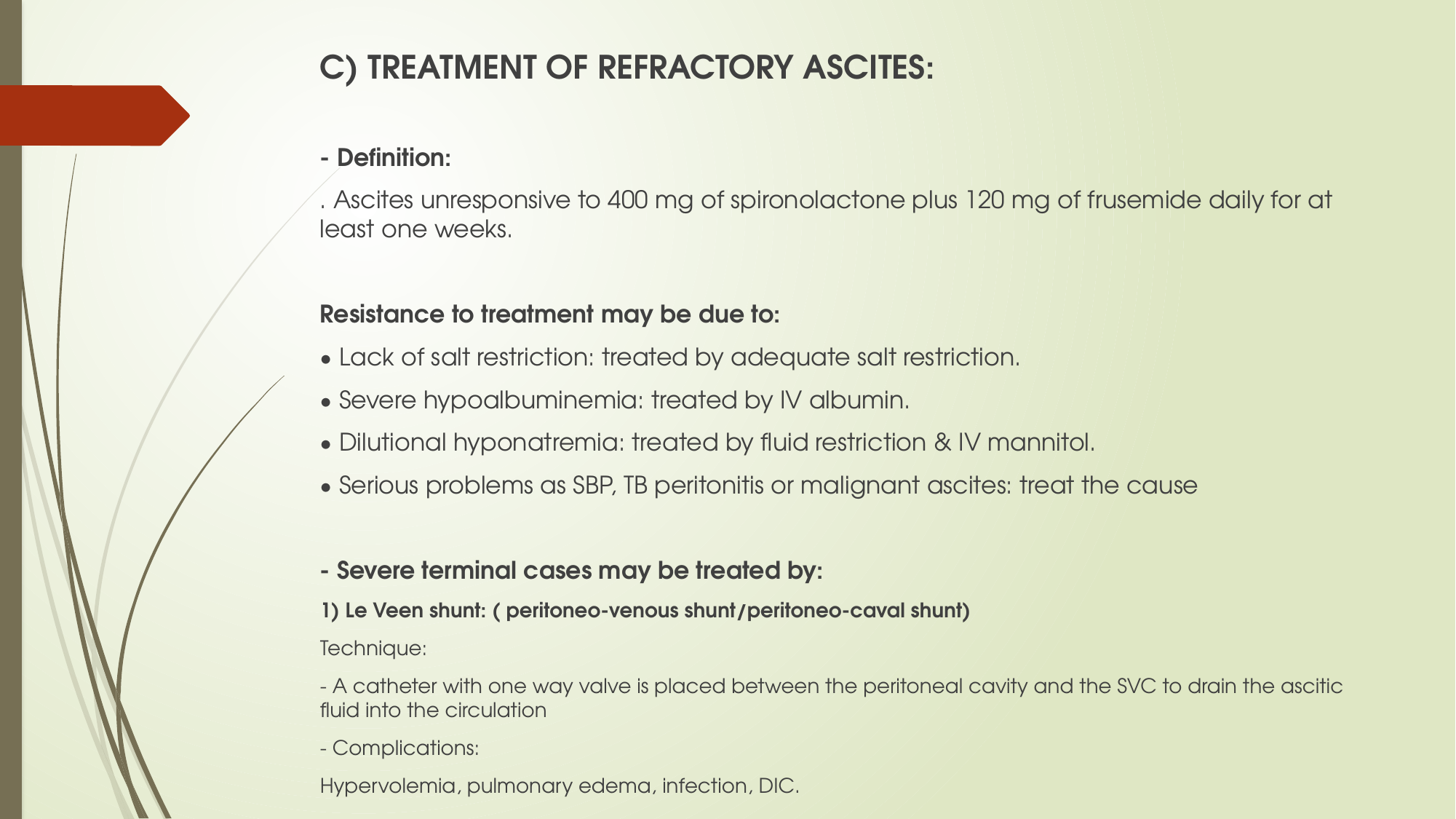

C) TREATMENT OF REFRACTORY ASCITES:

- Definition:
. Ascites unresponsive to 400 mg of spironolactone plus 120 mg of frusemide daily for at least one weeks.

Resistance to treatment may be due to:
• Lack of salt restriction: treated by adequate salt restriction.
• Severe hypoalbuminemia: treated by IV albumin.
• Dilutional hyponatremia: treated by fluid restriction & IV mannitol.
• Serious problems as SBP, TB peritonitis or malignant ascites: treat the cause

- Severe terminal cases may be treated by:
1) Le Veen shunt: ( peritoneo-venous shunt/peritoneo-caval shunt)
Technique:
- A catheter with one way valve is placed between the peritoneal cavity and the SVC to drain the ascitic fluid into the circulation
- Complications:
Hypervolemia, pulmonary edema, infection, DIC.